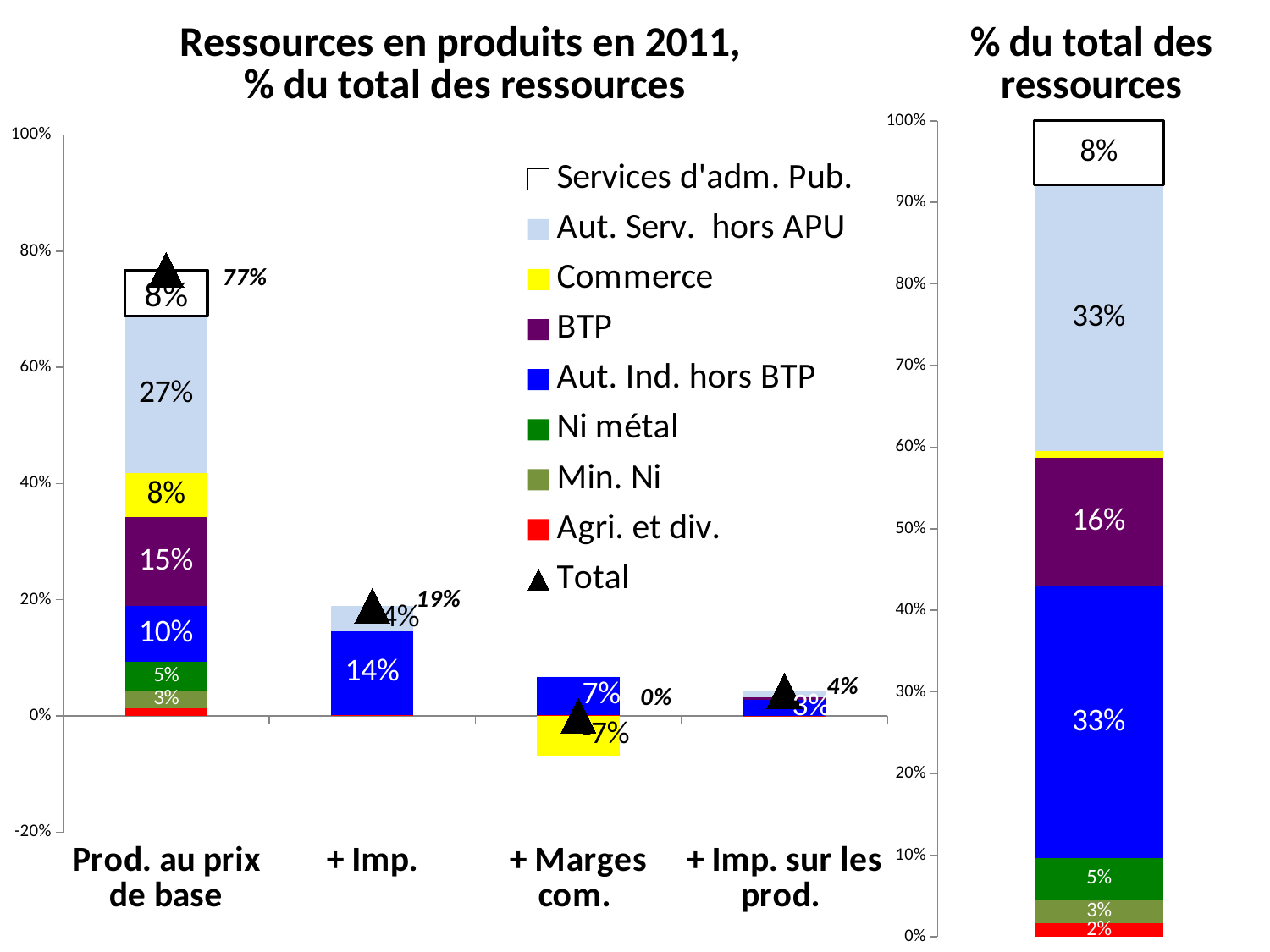

### Chart: Ressources en produits en 2011,
% du total des ressources

| Category | Agri. et div. | Min. Ni  | Ni métal | Aut. Ind. hors BTP | BTP  | Commerce | Aut. Serv.  hors APU | Services d'adm. Pub.  | Total |
|---|---|---|---|---|---|---|---|---|---|
| Prod. au prix de base | 0.0135956468364098 | 0.029639240561229 | 0.0500838428657322 | 0.095697740191663 | 0.153439520600509 | 0.075588235428393 | 0.270492196199154 | 0.0789118186711419 | 0.767448241354232 |
| + Imp. | 0.00185673256157417 | 0.0 | 0.0 | 0.143230915533049 | 0.0 | 0.0 | 0.0443310307171224 | 0.0 | 0.189418678811746 |
| + Marges com.  | 0.0010249236785675 | 0.0 | 0.0 | 0.0666383005532762 | 0.0 | -0.0677011167331003 | 3.78925012566158e-05 | 0.0 | 7.28606874383952e-19 |
| + Imp. sur les prod.  | -0.000330075643476304 | 0.0 | 0.0 | 0.0280418205383748 | 0.00444027068941982 | 0.0 | 0.0109810642497034 | 0.0 | 0.0431330798340217 |

### Chart: % du total des ressources

| Category | Agri. et div. | Min. Ni  | Ni métal | Aut. Ind. hors BTP | BTP  | Commerce | Aut. Serv.  hors APU | Services d'adm. Pub.  |
|---|---|---|---|---|---|---|---|---|
| TOT. DES RESSOURCES  | 0.0161472274330752 | 0.029639240561229 | 0.0500838428657322 | 0.333608776816363 | 0.157879791289929 | 0.00788711869529269 | 0.325842183667236 | 0.0789118186711419 |